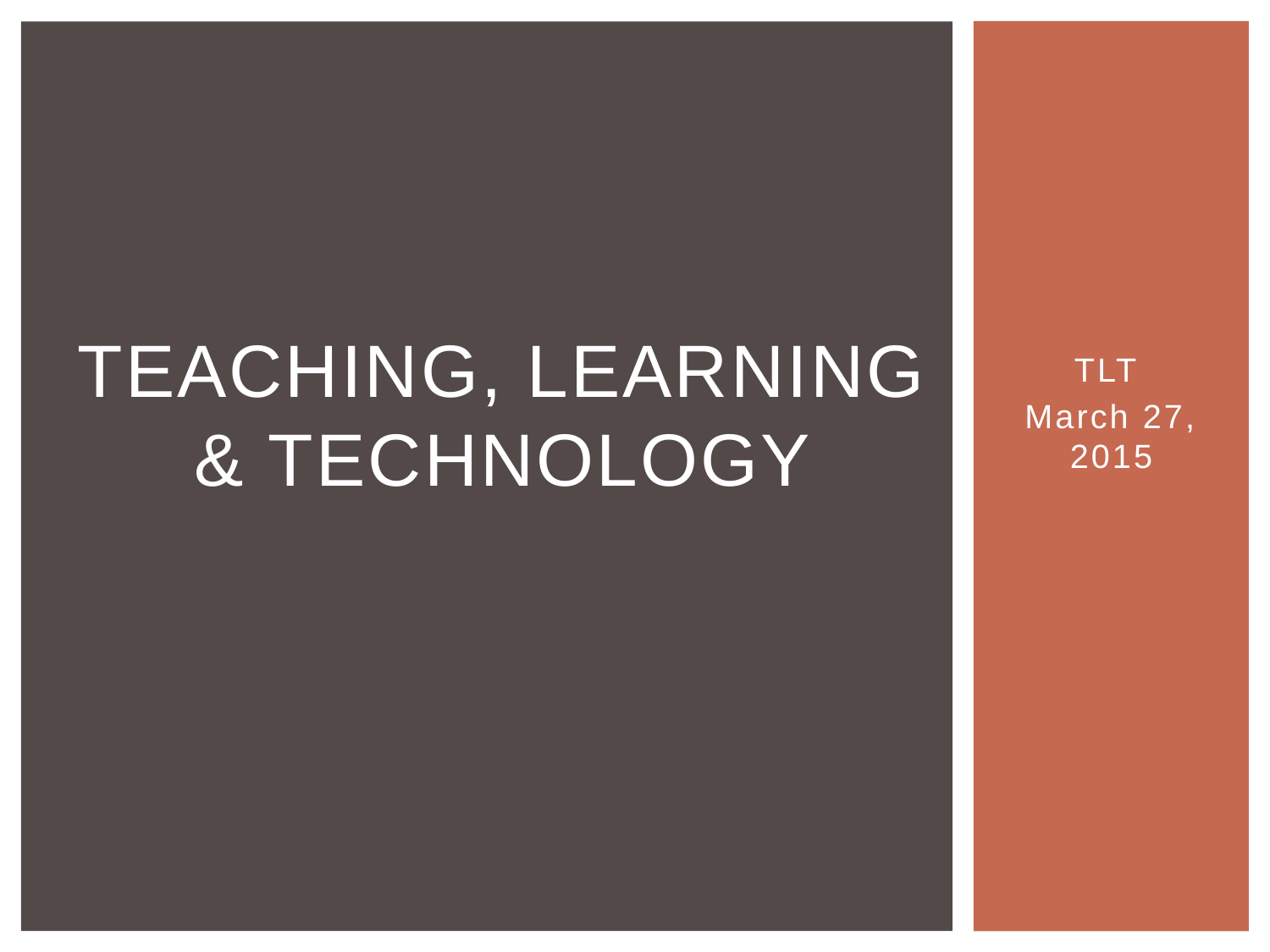

# Teaching, Learning & Technology
TLT
March 27, 2015